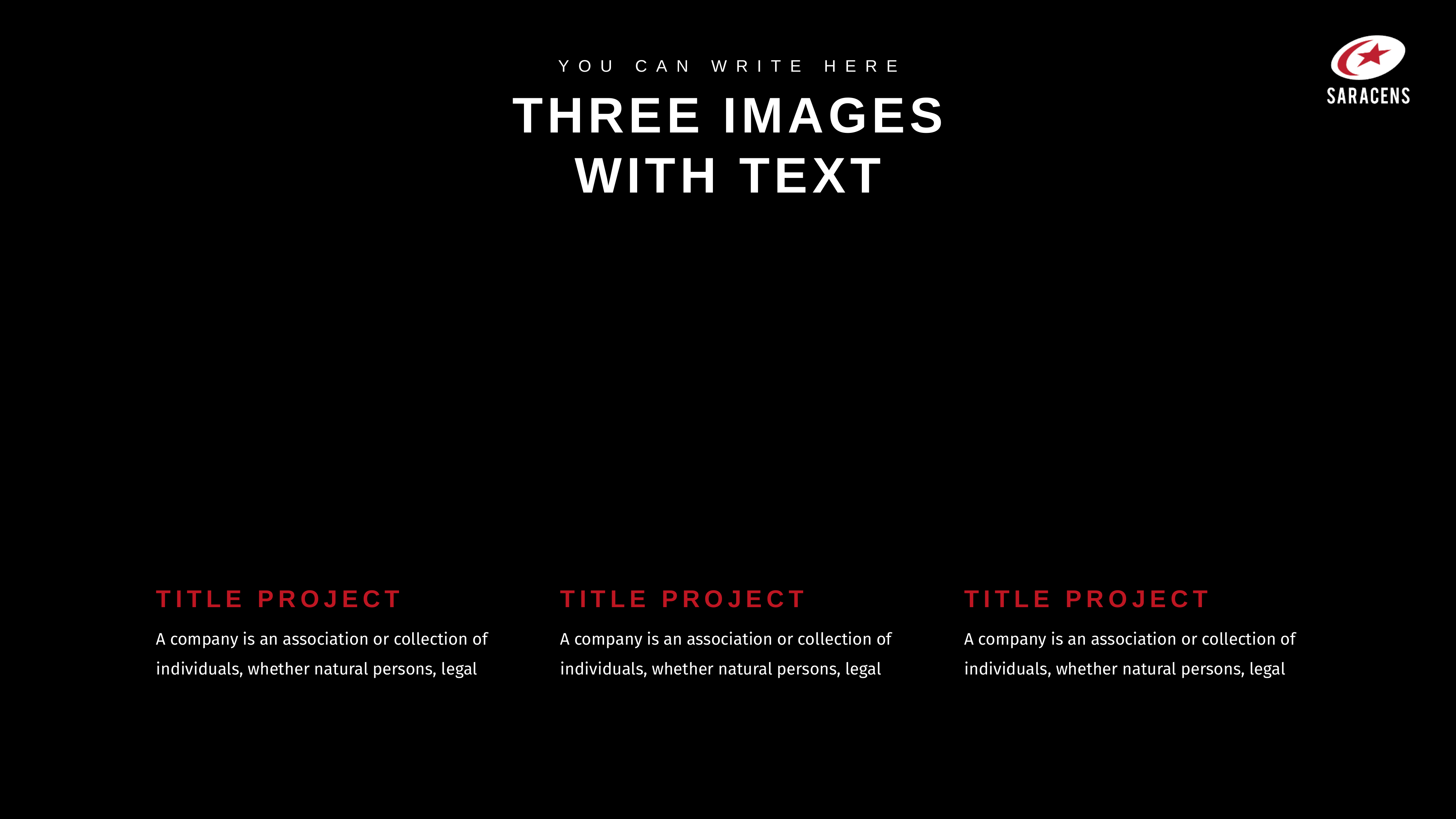

YOU CAN WRITE HERE
THREE IMAGES
WITH TEXT

TITLE PROJECT
TITLE PROJECT
TITLE PROJECT
A company is an association or collection of individuals, whether natural persons, legal
A company is an association or collection of individuals, whether natural persons, legal
A company is an association or collection of individuals, whether natural persons, legal